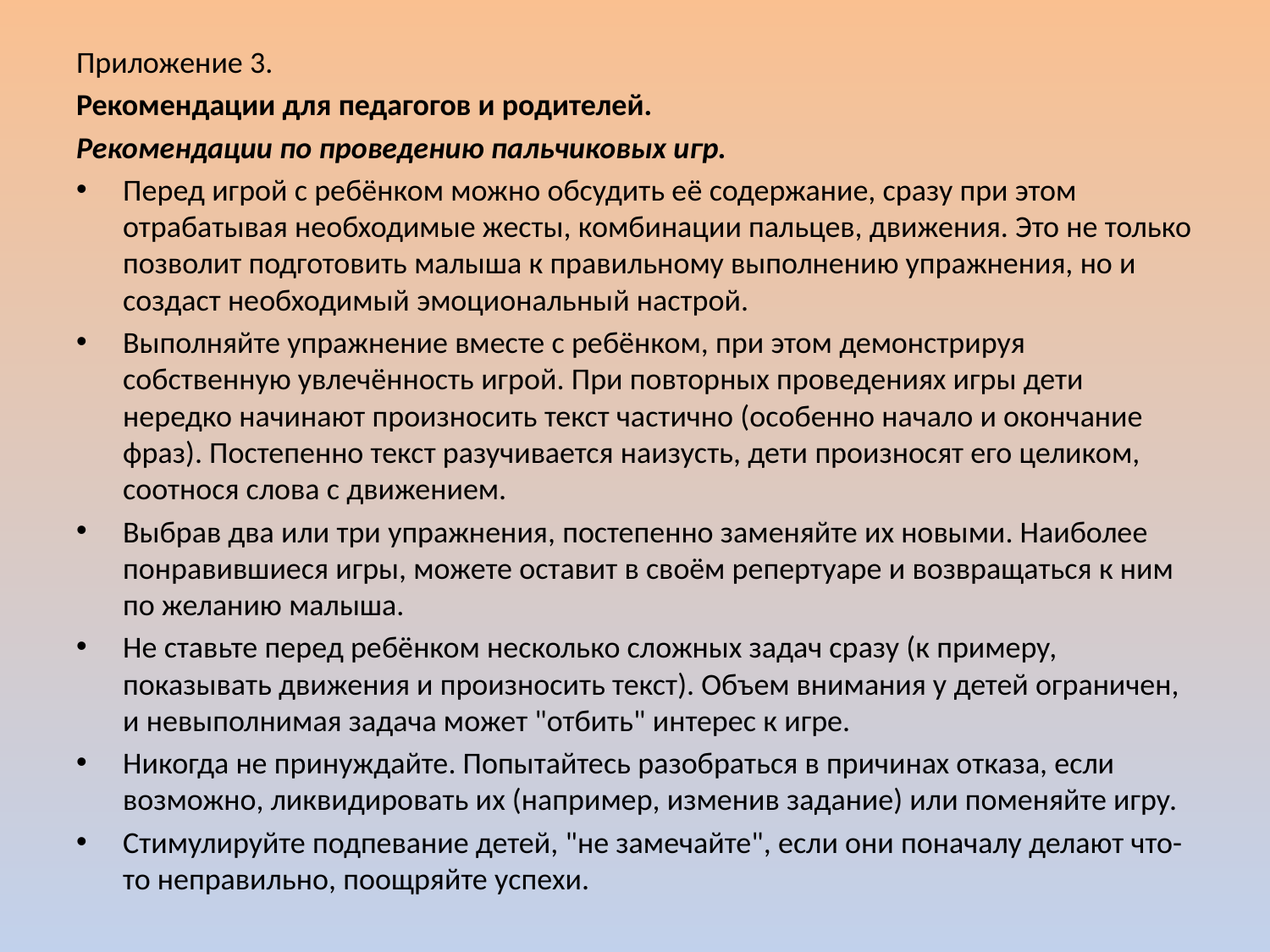

Приложение 3.
Рекомендации для педагогов и родителей.
Рекомендации по проведению пальчиковых игр.
Перед игрой с ребёнком можно обсудить её содержание, сразу при этом отрабатывая необходимые жесты, комбинации пальцев, движения. Это не только позволит подготовить малыша к правильному выполнению упражнения, но и создаст необходимый эмоциональный настрой.
Выполняйте упражнение вместе с ребёнком, при этом демонстрируя собственную увлечённость игрой. При повторных проведениях игры дети нередко начинают произносить текст частично (особенно начало и окончание фраз). Постепенно текст разучивается наизусть, дети произносят его целиком, соотнося слова с движением.
Выбрав два или три упражнения, постепенно заменяйте их новыми. Наиболее понравившиеся игры, можете оставит в своём репертуаре и возвращаться к ним по желанию малыша.
Не ставьте перед ребёнком несколько сложных задач сразу (к примеру, показывать движения и произносить текст). Объем внимания у детей ограничен, и невыполнимая задача может "отбить" интерес к игре.
Никогда не принуждайте. Попытайтесь разобраться в причинах отказа, если возможно, ликвидировать их (например, изменив задание) или поменяйте игру.
Стимулируйте подпевание детей, "не замечайте", если они поначалу делают что-то неправильно, поощряйте успехи.